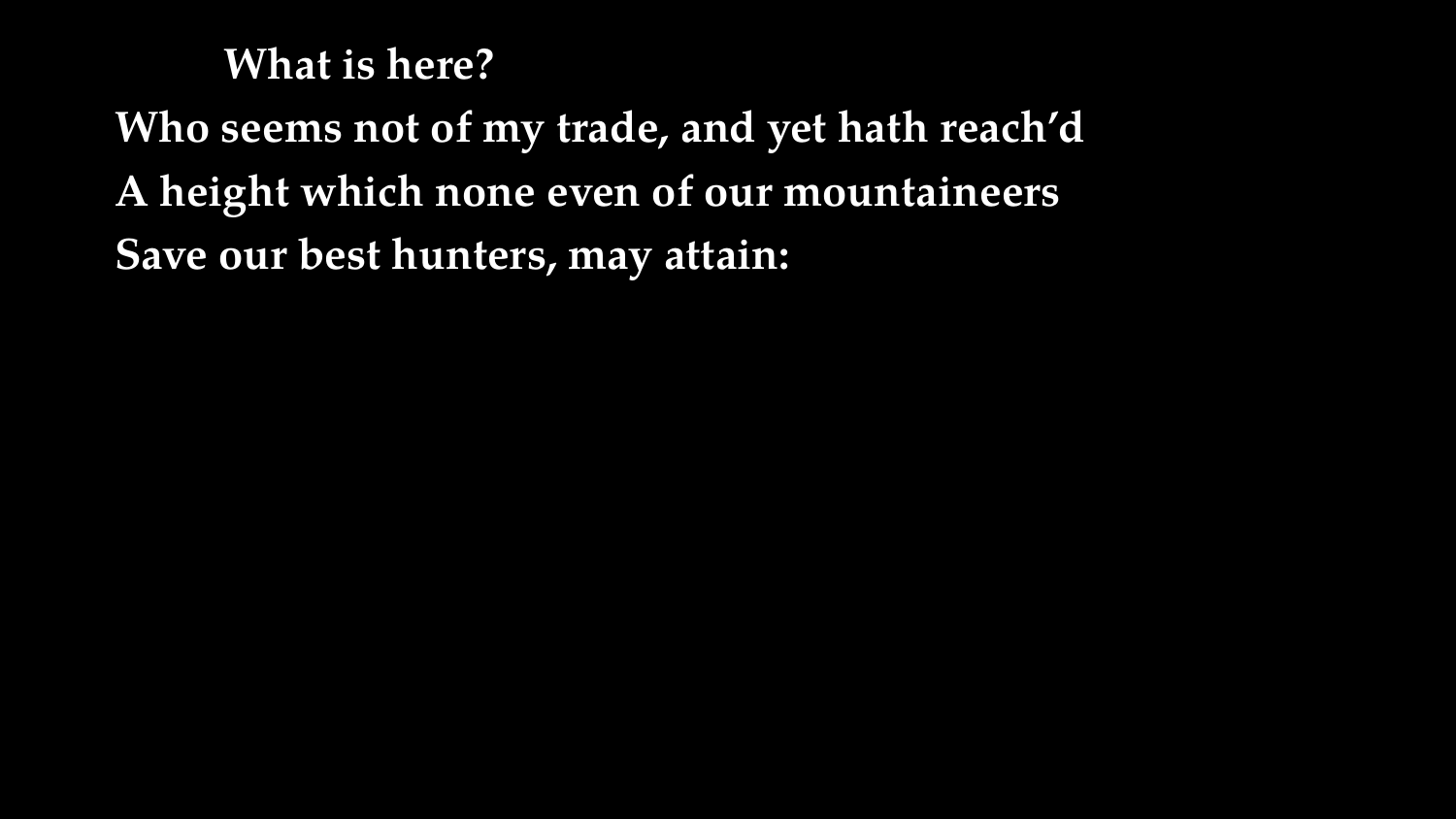

# What is here? Who seems not of my trade, and yet hath reach’d A height which none even of our mountaineers Save our best hunters, may attain: